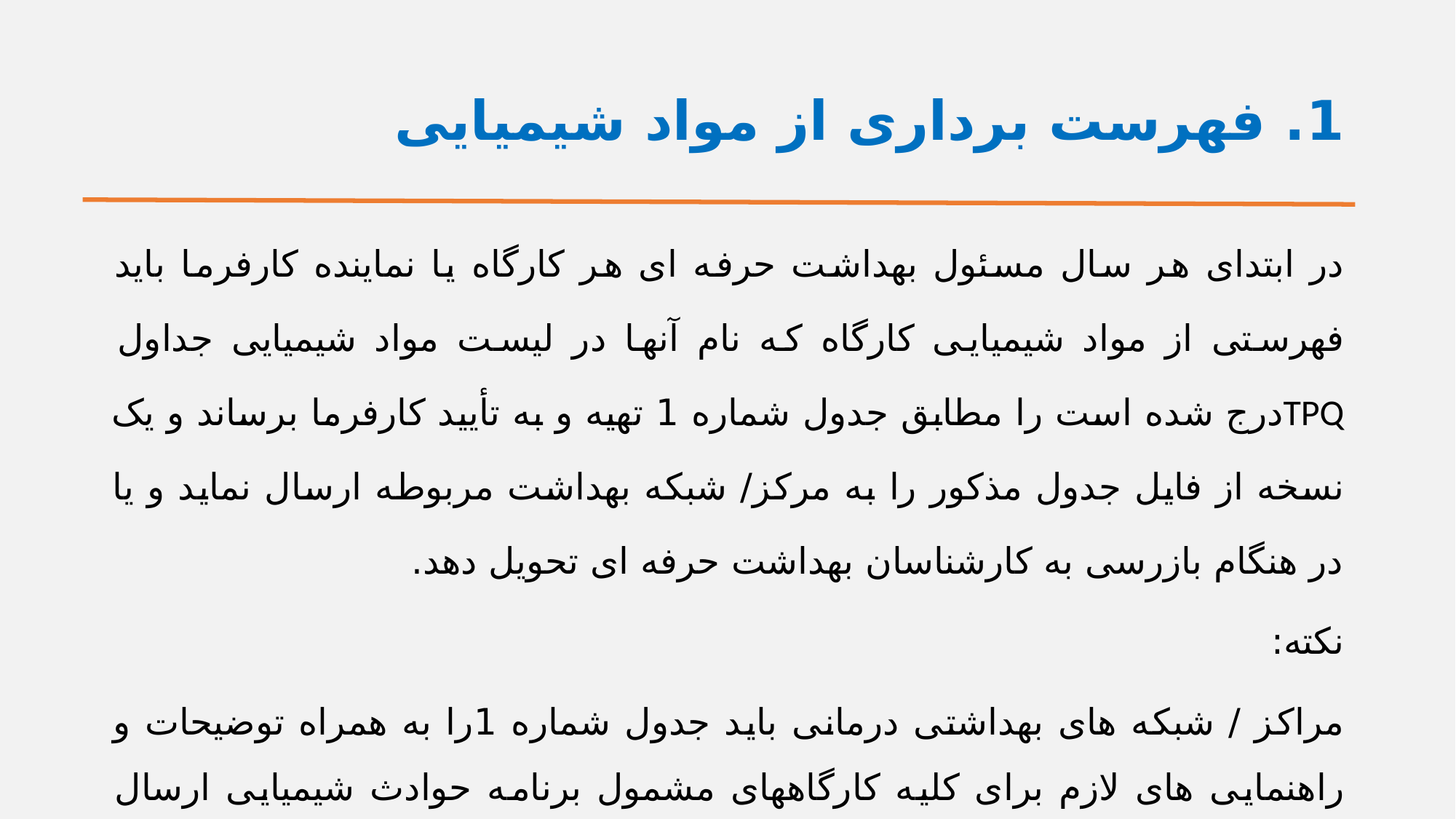

# 1. فهرست برداری از مواد شیمیایی
در ابتدای هر سال مسئول بهداشت حرفه ای هر کارگاه یا نماینده کارفرما باید فهرستی از مواد شیمیایی کارگاه که نام آنها در لیست مواد شیمیایی جداول TPQدرج شده است را مطابق جدول شماره 1 تهیه و به تأیید کارفرما برساند و یک نسخه از فایل جدول مذکور را به مرکز/ شبکه بهداشت مربوطه ارسال نماید و یا در هنگام بازرسی به کارشناسان بهداشت حرفه ای تحویل دهد.
نکته:
مراکز / شبکه های بهداشتی درمانی باید جدول شماره 1را به همراه توضیحات و راهنمایی های لازم برای کلیه کارگاههای مشمول برنامه حوادث شیمیایی ارسال نموده و در خصوص ضرورت تکمیل آن یادآوری نماید. ( این اطلاع رسانی لازم است حداقل یک ماه قبل از مطالبه فهرست مواد شیمیایی از کارگاه صورت پذیرد).